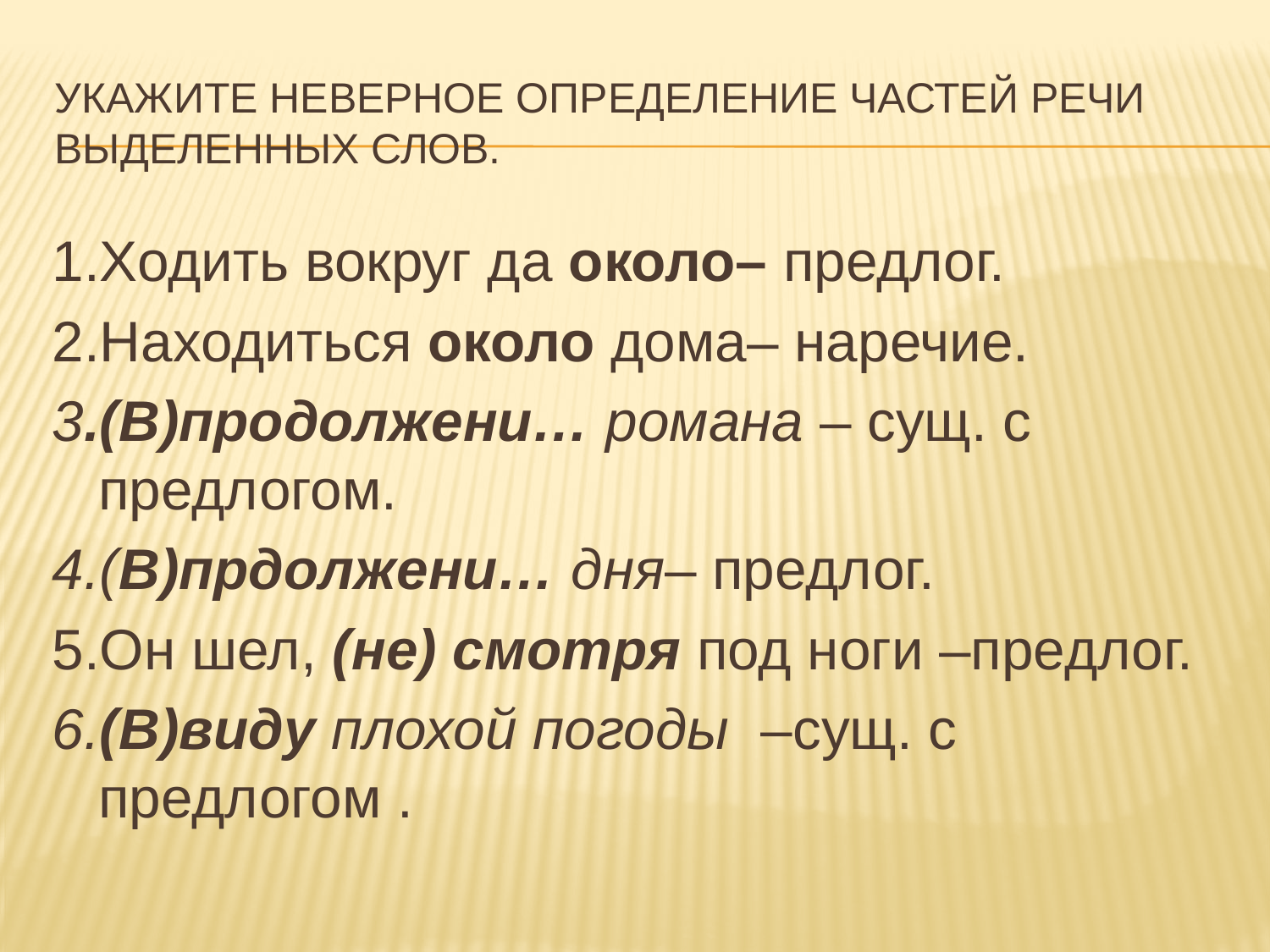

# Укажите неверное определение частей речи выделенных слов.
1.Ходить вокруг да около– предлог.
2.Находиться около дома– наречие.
3.(В)продолжени… романа – сущ. с предлогом.
4.(В)прдолжени… дня– предлог.
5.Он шел, (не) смотря под ноги –предлог.
6.(В)виду плохой погоды  –сущ. с предлогом .